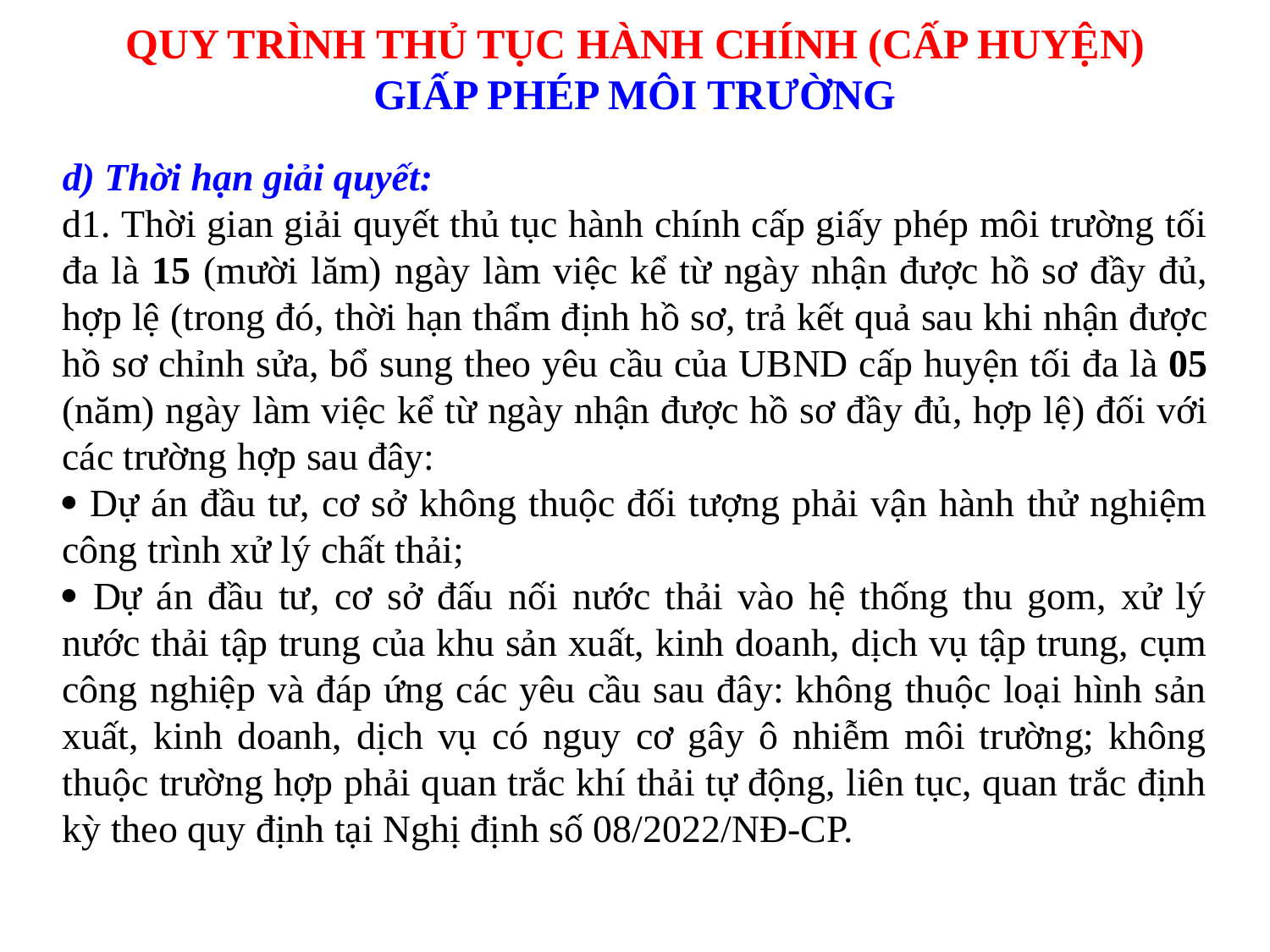

QUY TRÌNH THỦ TỤC HÀNH CHÍNH (CẤP HUYỆN)
GIẤP PHÉP MÔI TRƯỜNG
d) Thời hạn giải quyết:
d1. Thời gian giải quyết thủ tục hành chính cấp giấy phép môi trường tối đa là 15 (mười lăm) ngày làm việc kể từ ngày nhận được hồ sơ đầy đủ, hợp lệ (trong đó, thời hạn thẩm định hồ sơ, trả kết quả sau khi nhận được hồ sơ chỉnh sửa, bổ sung theo yêu cầu của UBND cấp huyện tối đa là 05 (năm) ngày làm việc kể từ ngày nhận được hồ sơ đầy đủ, hợp lệ) đối với các trường hợp sau đây:
• Dự án đầu tư, cơ sở không thuộc đối tượng phải vận hành thử nghiệm công trình xử lý chất thải;
• Dự án đầu tư, cơ sở đấu nối nước thải vào hệ thống thu gom, xử lý nước thải tập trung của khu sản xuất, kinh doanh, dịch vụ tập trung, cụm công nghiệp và đáp ứng các yêu cầu sau đây: không thuộc loại hình sản xuất, kinh doanh, dịch vụ có nguy cơ gây ô nhiễm môi trường; không thuộc trường hợp phải quan trắc khí thải tự động, liên tục, quan trắc định kỳ theo quy định tại Nghị định số 08/2022/NĐ-CP.